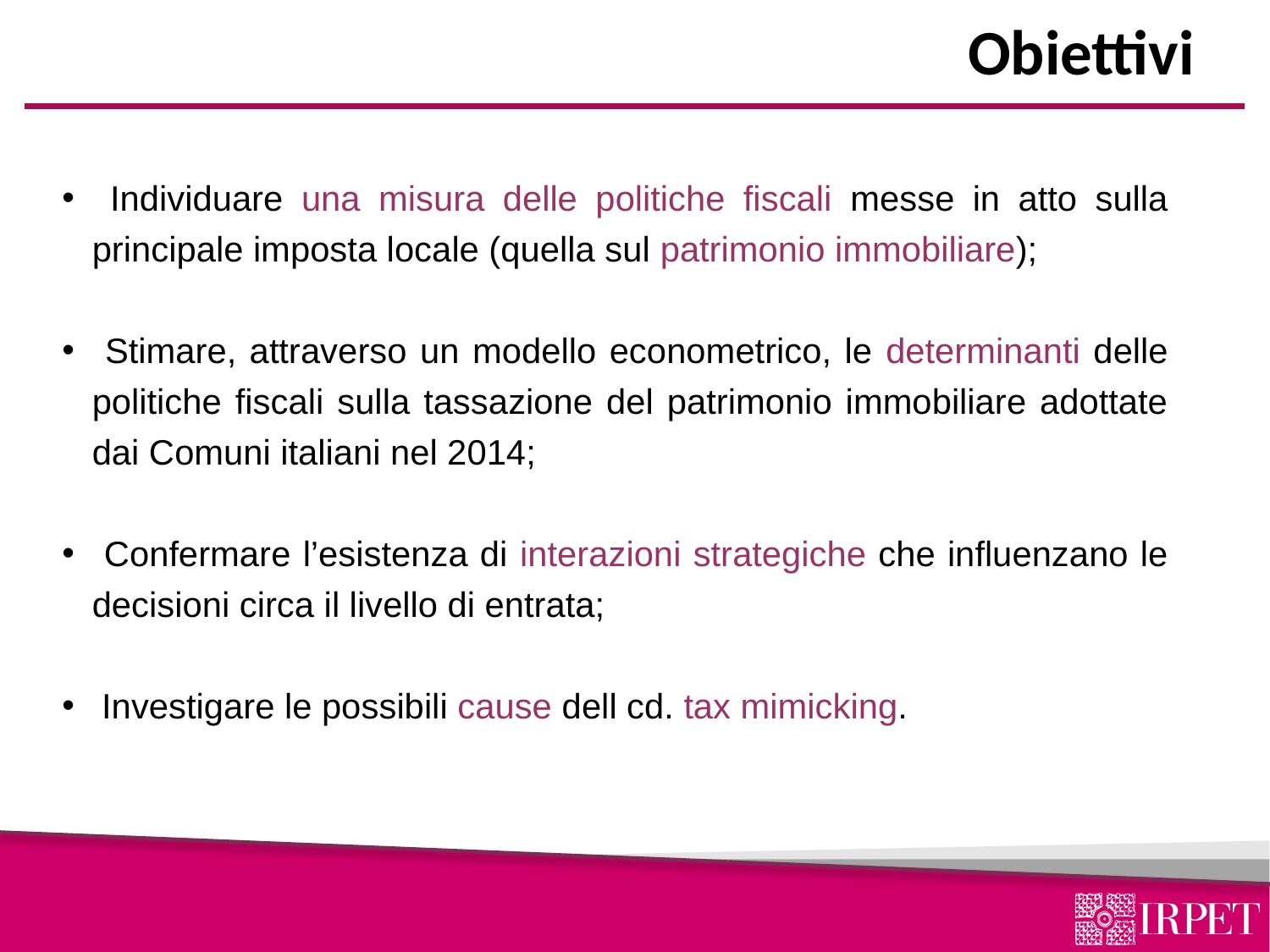

# Obiettivi

 Individuare una misura delle politiche fiscali messe in atto sulla principale imposta locale (quella sul patrimonio immobiliare);

 Stimare, attraverso un modello econometrico, le determinanti delle politiche fiscali sulla tassazione del patrimonio immobiliare adottate dai Comuni italiani nel 2014;

 Confermare l’esistenza di interazioni strategiche che influenzano le decisioni circa il livello di entrata;

 Investigare le possibili cause dell cd. tax mimicking.